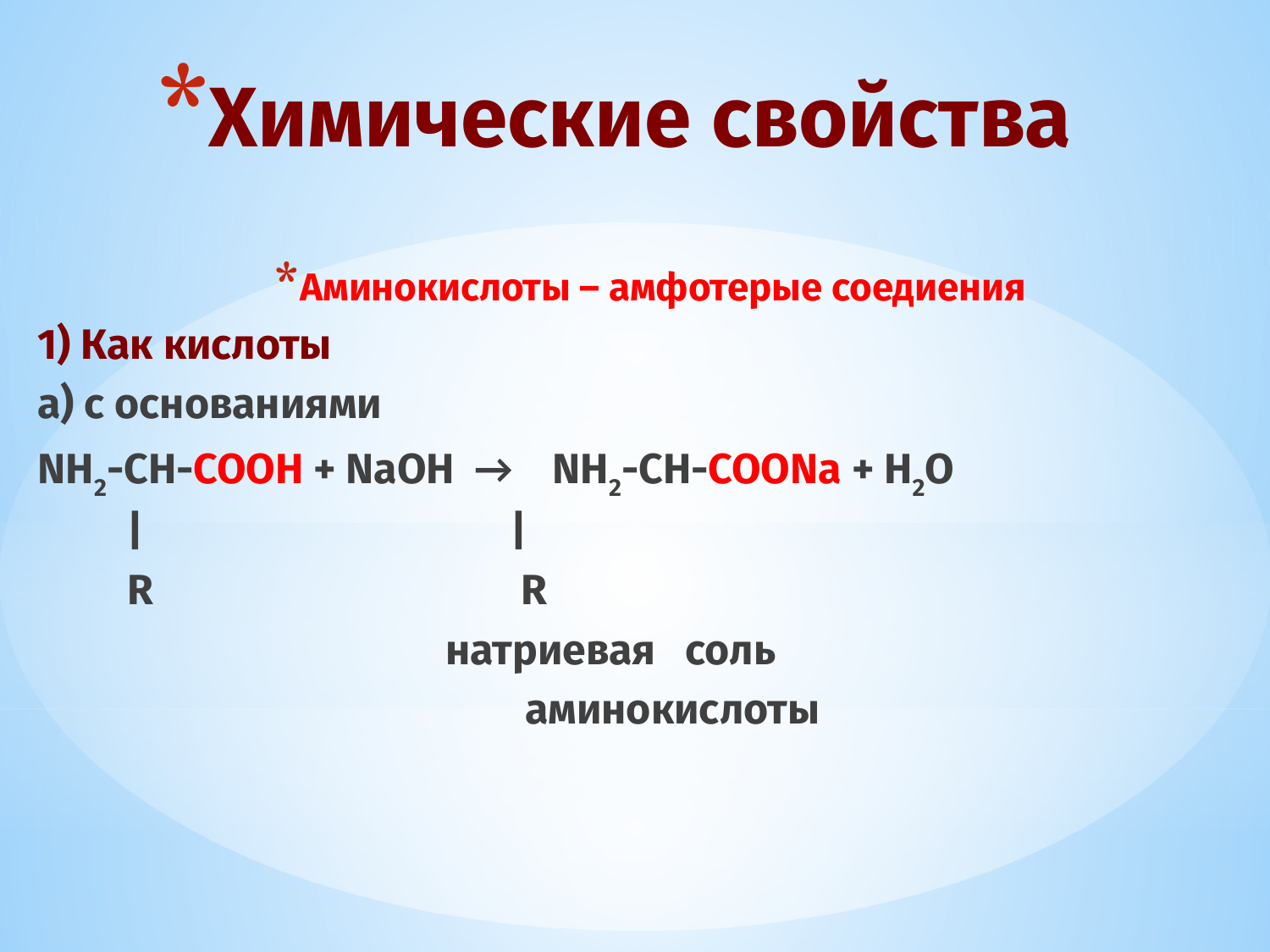

# Химические свойства
Аминокислоты – амфотерые соедиения
1) Как кислоты
а) с основаниями
NH2-CH-COOH + NaOH  →    NH2-CH-COONa + H2O
         |                                     |
         R                                     R
                                         натриевая   соль
                                                 аминокислоты